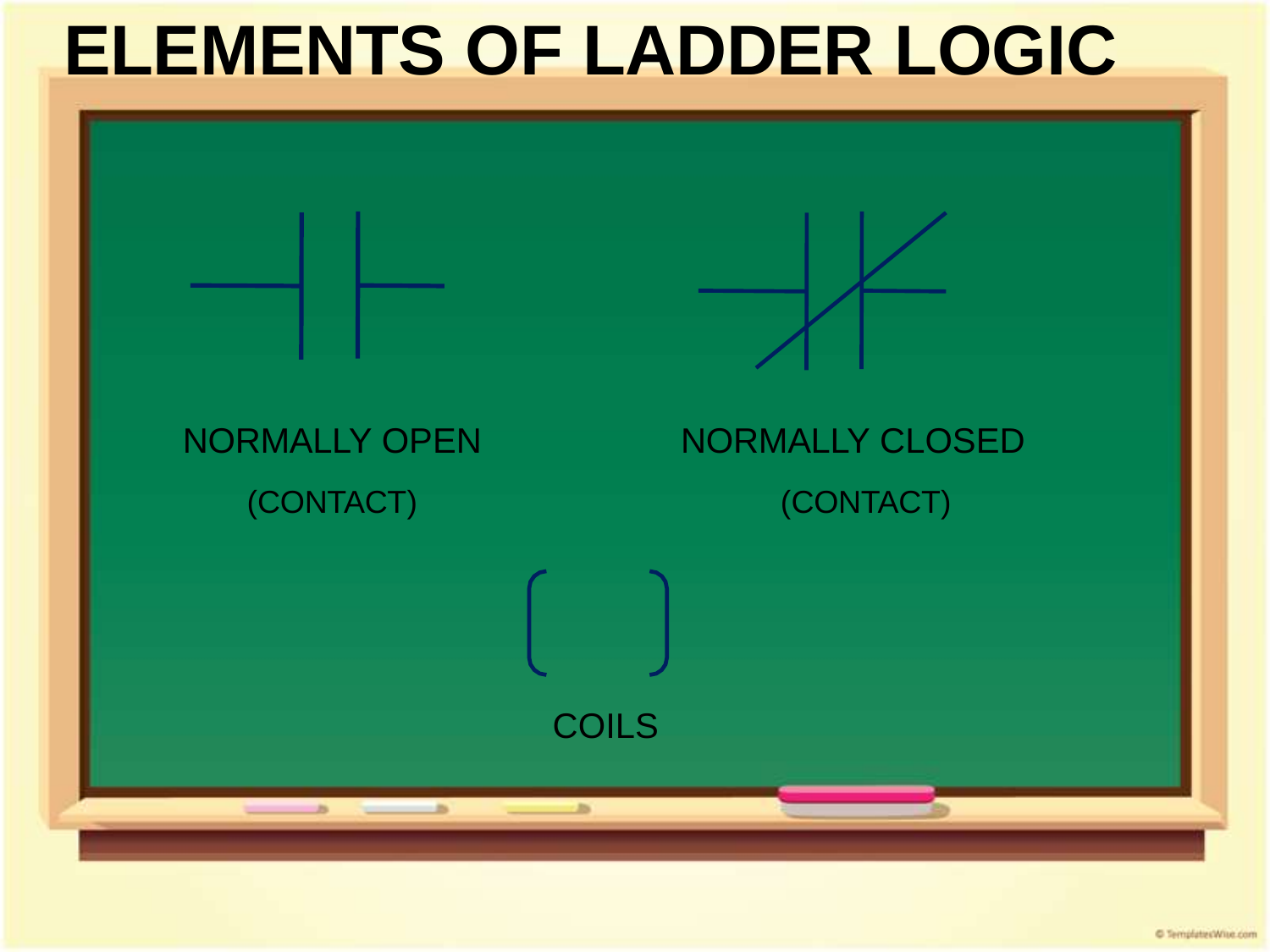

# ELEMENTS OF LADDER LOGIC

NORMALLY OPEN
(CONTACT)
NORMALLY CLOSED
(CONTACT)

COILS